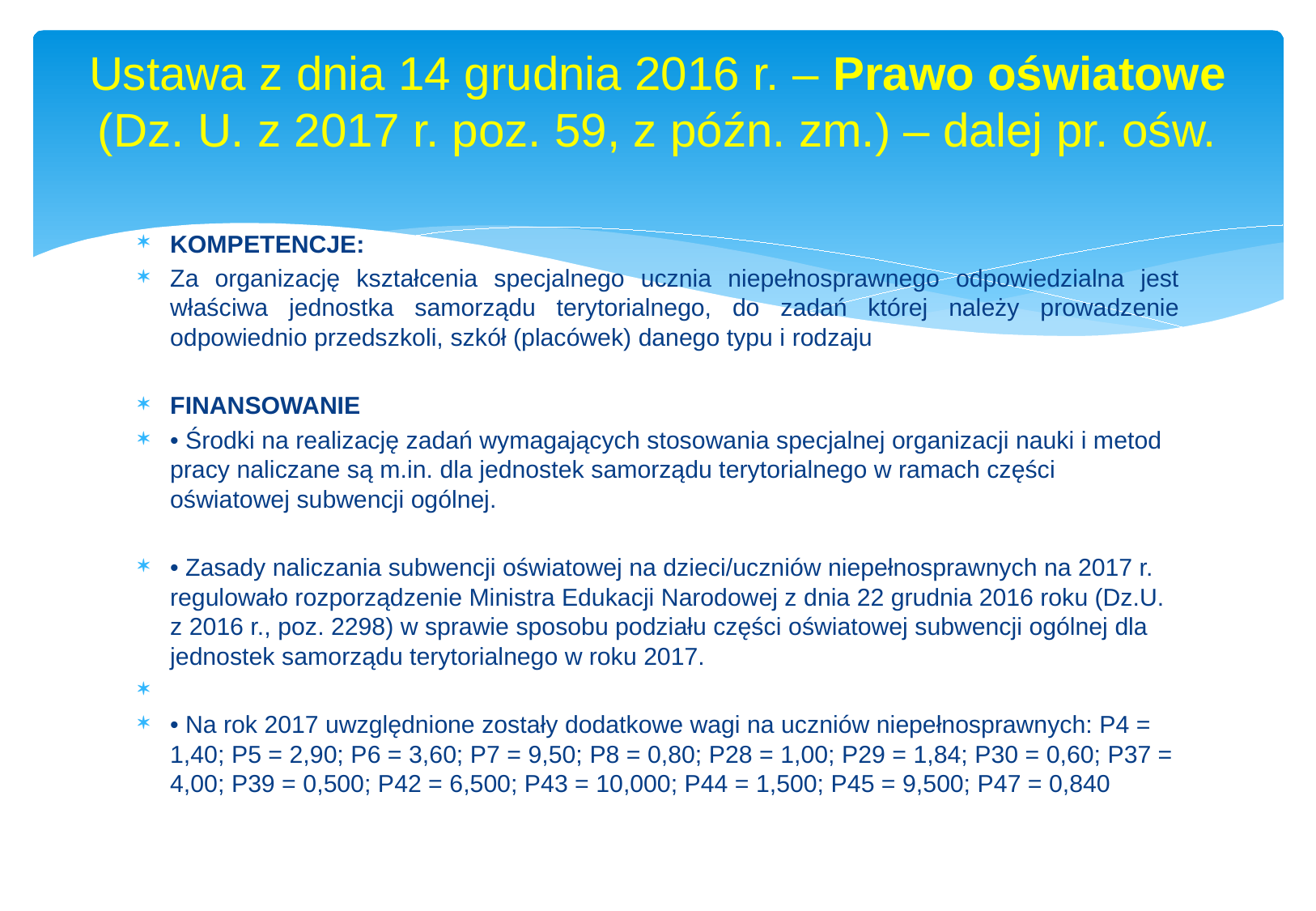

# Ustawa z dnia 14 grudnia 2016 r. – Prawo oświatowe (Dz. U. z 2017 r. poz. 59, z późn. zm.) – dalej pr. ośw.

KOMPETENCJE:
Za organizację kształcenia specjalnego ucznia niepełnosprawnego odpowiedzialna jest właściwa jednostka samorządu terytorialnego, do zadań której należy prowadzenie odpowiednio przedszkoli, szkół (placówek) danego typu i rodzaju

FINANSOWANIE
• Środki na realizację zadań wymagających stosowania specjalnej organizacji nauki i metod pracy naliczane są m.in. dla jednostek samorządu terytorialnego w ramach części oświatowej subwencji ogólnej.

• Zasady naliczania subwencji oświatowej na dzieci/uczniów niepełnosprawnych na 2017 r. regulowało rozporządzenie Ministra Edukacji Narodowej z dnia 22 grudnia 2016 roku (Dz.U. z 2016 r., poz. 2298) w sprawie sposobu podziału części oświatowej subwencji ogólnej dla jednostek samorządu terytorialnego w roku 2017.

• Na rok 2017 uwzględnione zostały dodatkowe wagi na uczniów niepełnosprawnych: P4 = 1,40; P5 = 2,90; P6 = 3,60; P7 = 9,50; P8 = 0,80; P28 = 1,00; P29 = 1,84; P30 = 0,60; P37 = 4,00; P39 = 0,500; P42 = 6,500; P43 = 10,000; P44 = 1,500; P45 = 9,500; P47 = 0,840